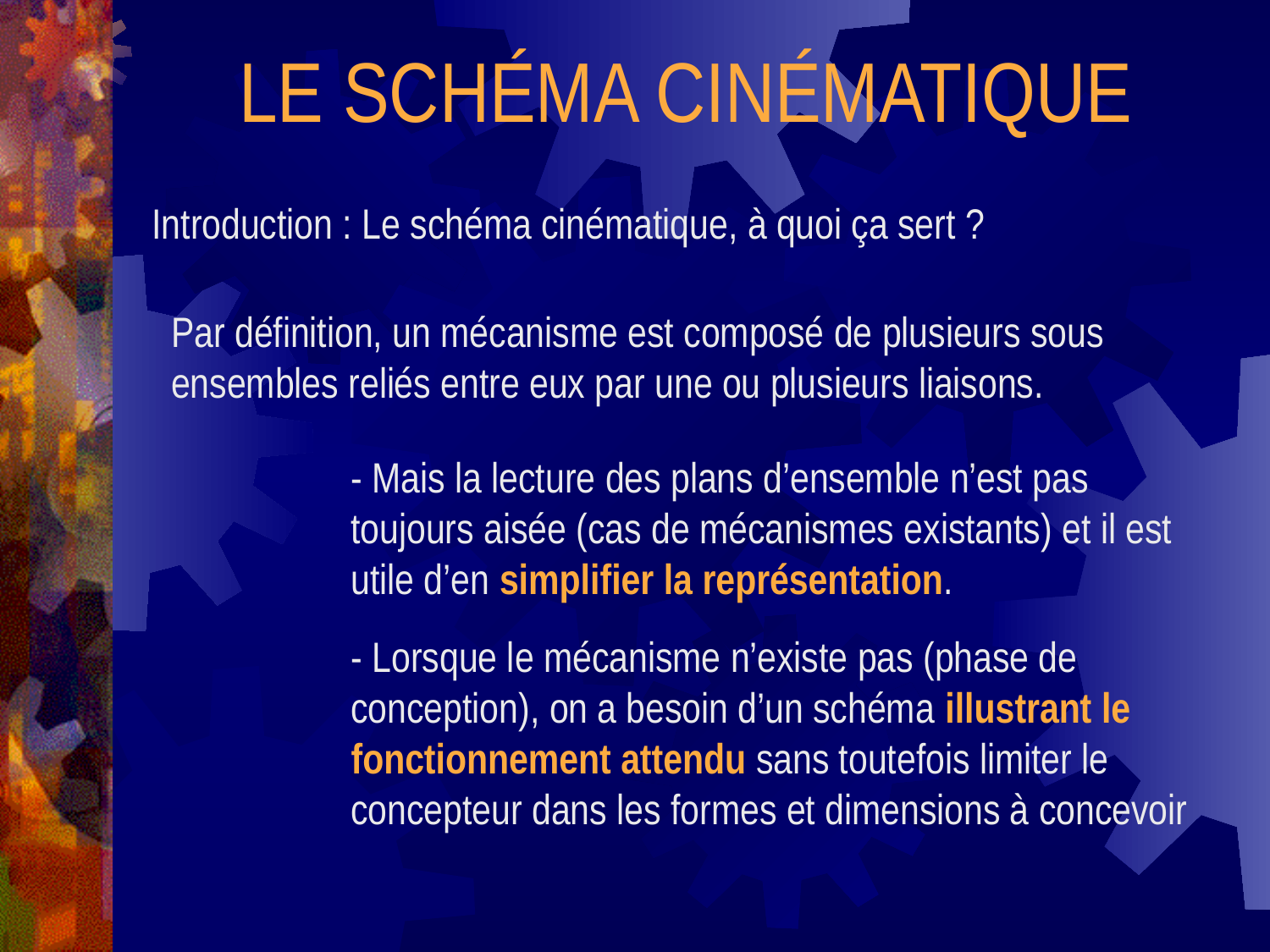

LE SCHÉMA CINÉMATIQUE
Introduction : Le schéma cinématique, à quoi ça sert ?
Par définition, un mécanisme est composé de plusieurs sous ensembles reliés entre eux par une ou plusieurs liaisons.
- Mais la lecture des plans d’ensemble n’est pas toujours aisée (cas de mécanismes existants) et il est utile d’en simplifier la représentation.
- Lorsque le mécanisme n’existe pas (phase de conception), on a besoin d’un schéma illustrant le fonctionnement attendu sans toutefois limiter le concepteur dans les formes et dimensions à concevoir